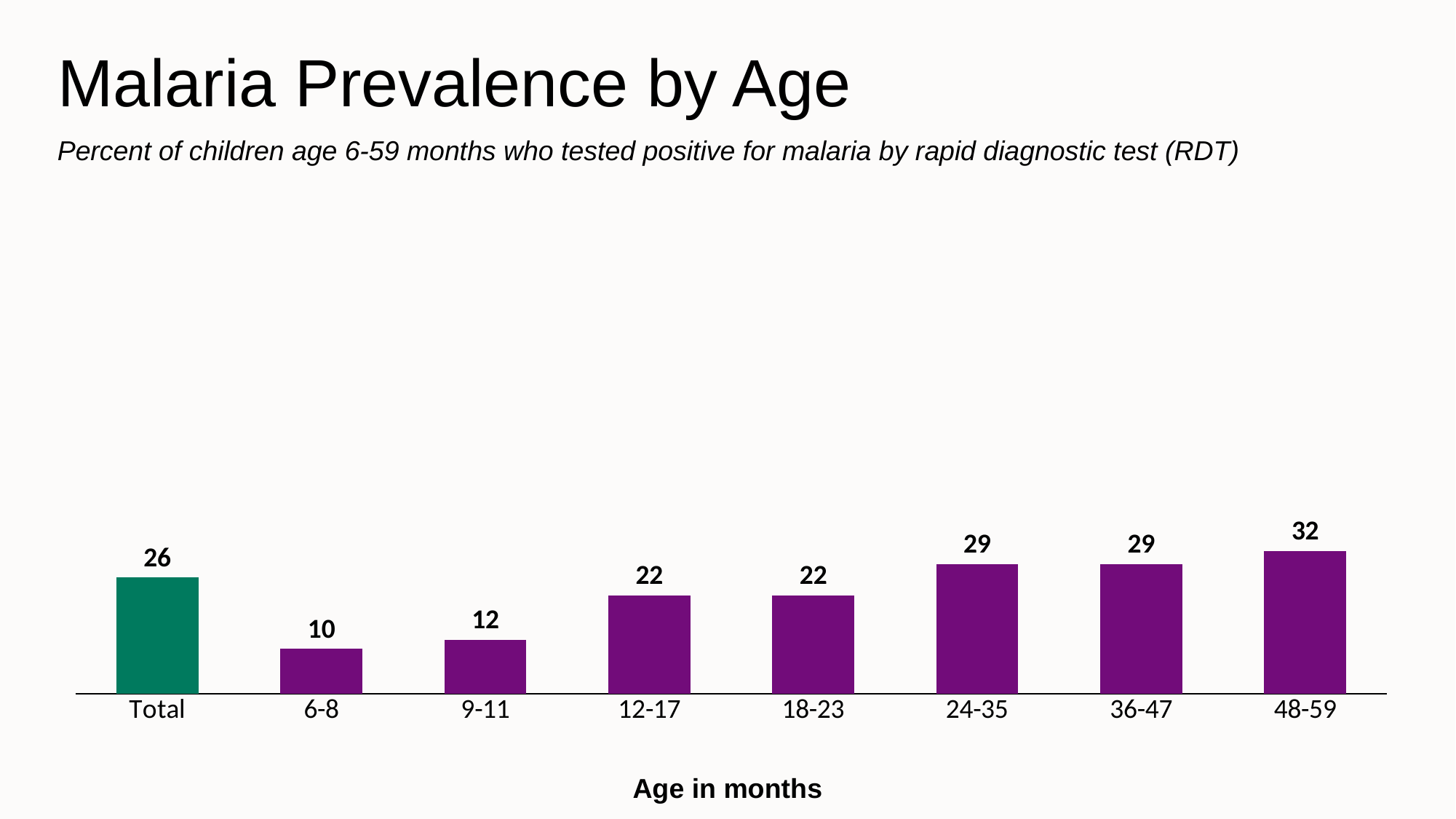

# Malaria Prevalence by Age
Percent of children age 6-59 months who tested positive for malaria by rapid diagnostic test (RDT)

[unsupported chart]

Age in months